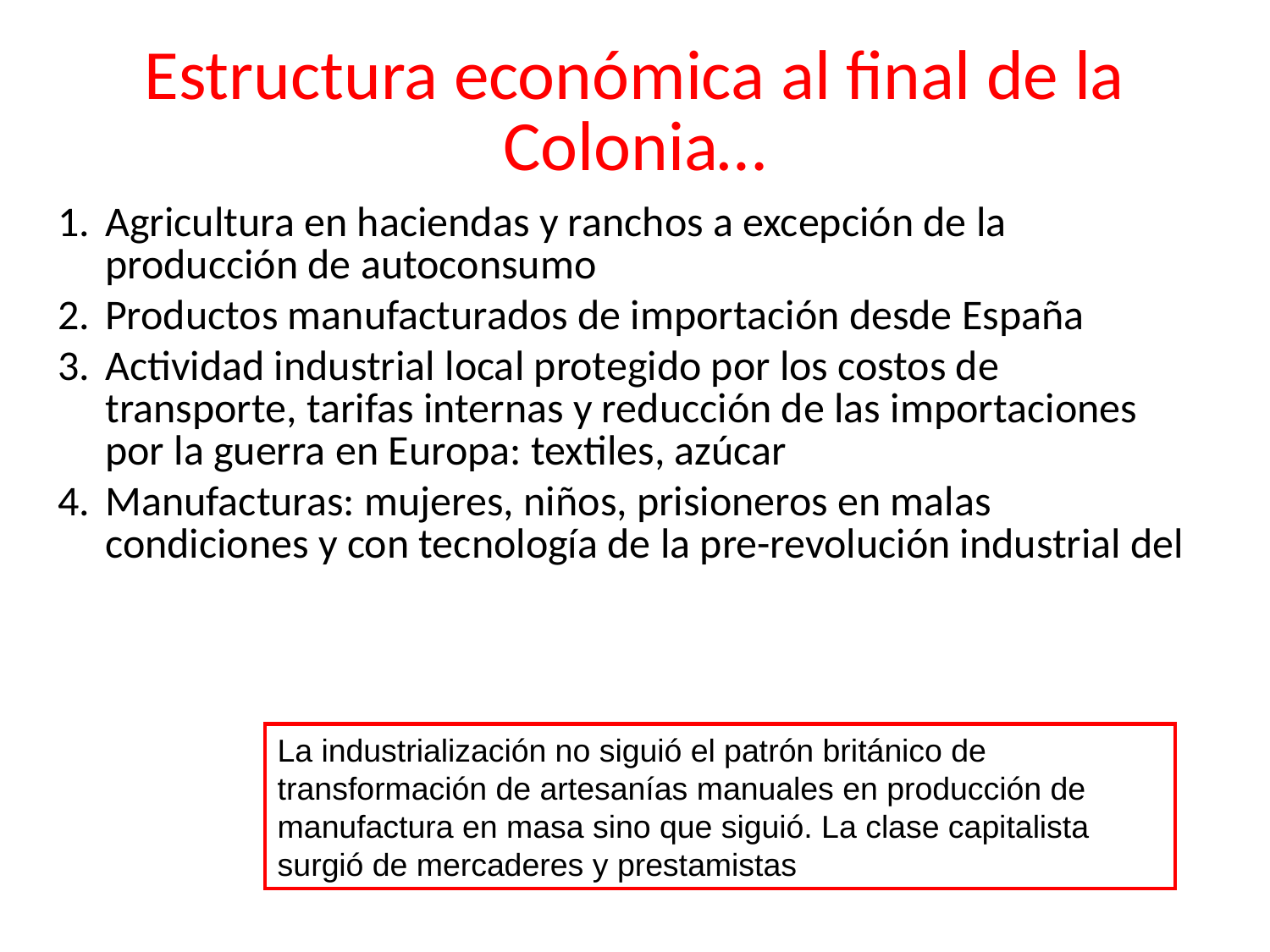

Estructura económica al final de la Colonia…
Agricultura en haciendas y ranchos a excepción de la producción de autoconsumo
Productos manufacturados de importación desde España
Actividad industrial local protegido por los costos de transporte, tarifas internas y reducción de las importaciones por la guerra en Europa: textiles, azúcar
Manufacturas: mujeres, niños, prisioneros en malas condiciones y con tecnología de la pre-revolución industrial del
La industrialización no siguió el patrón británico de transformación de artesanías manuales en producción de manufactura en masa sino que siguió. La clase capitalista surgió de mercaderes y prestamistas